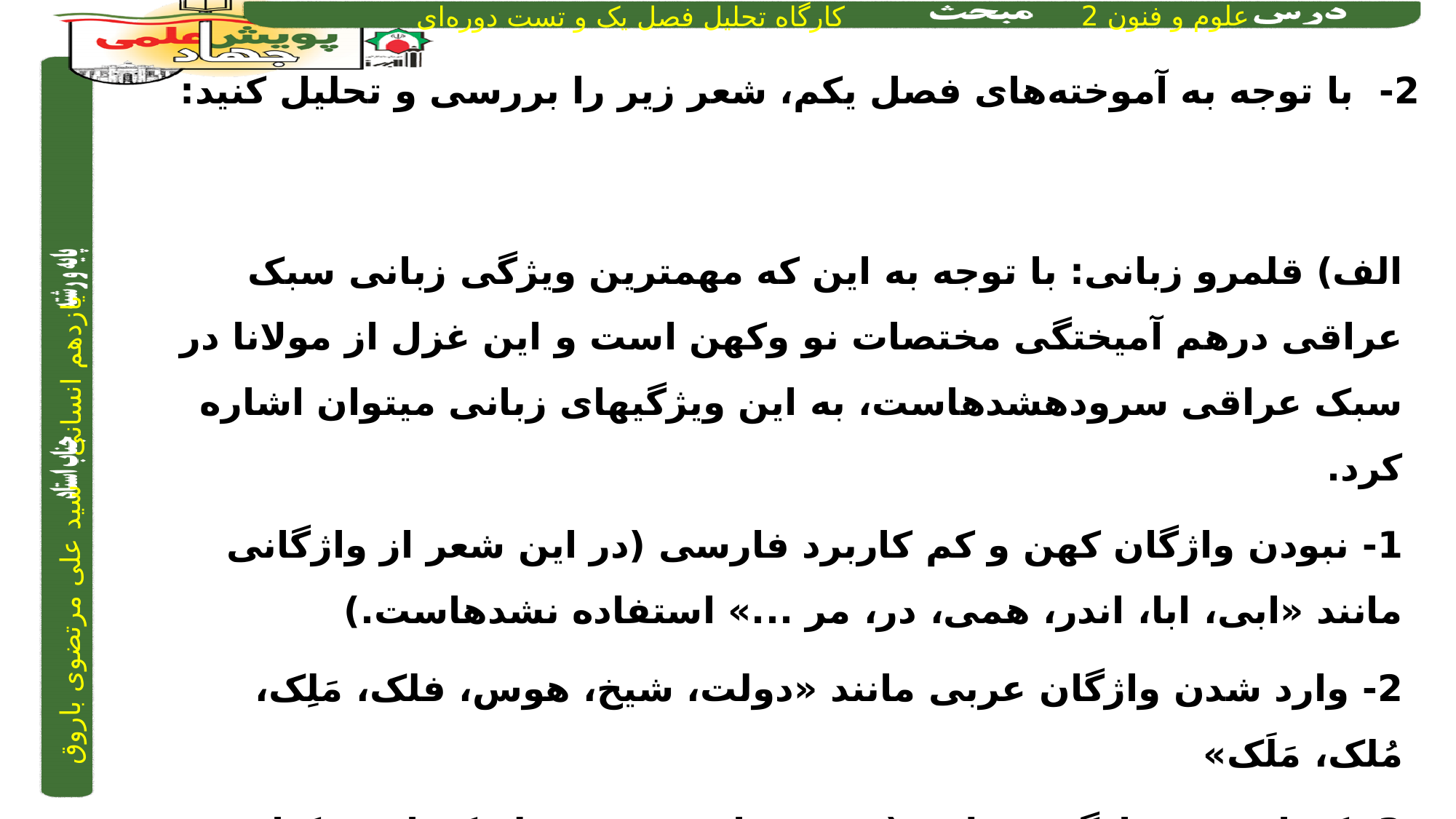

2-  با توجه به آموخته‌های فصل یکم، شعر زیر را بررسی و تحلیل کنید:
الف) قلمرو زبانی: با توجه به این که مهمترین ویژگی زبانی سبک عراقی درهم آمیختگی مختصات نو وکهن است و این غزل از مولانا در سبک عراقی سروده­شده­است، به این ویژگی­های زبانی می­توان اشاره کرد.
1- نبودن واژگان کهن و کم کاربرد فارسی (در این شعر از واژگانی مانند «ابی، ابا، اندر، همی، در، مر ...» استفاده نشده­است.)
2- وارد شدن واژگان عربی مانند «دولت، شیخ، هوس، فلک، مَلِک، مُلک، مَلَک»
3- کوتاهی و سادگی جملات (هر بیت از چندین جملۀ کوتاه تشکیل شده­است.)